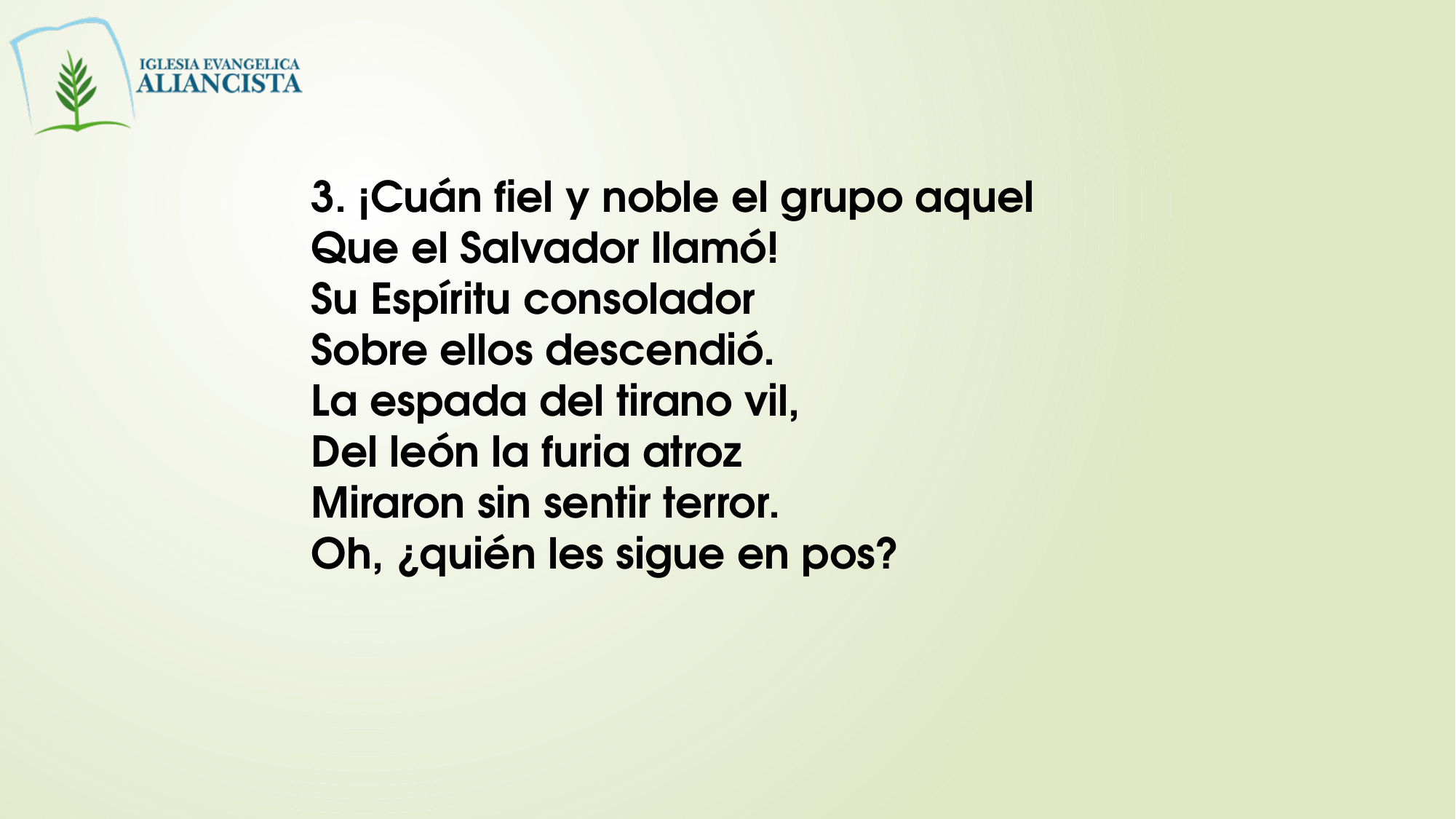

3. ¡Cuán fiel y noble el grupo aquel
Que el Salvador llamó!
Su Espíritu consolador
Sobre ellos descendió.
La espada del tirano vil,
Del león la furia atroz
Miraron sin sentir terror.
Oh, ¿quién les sigue en pos?